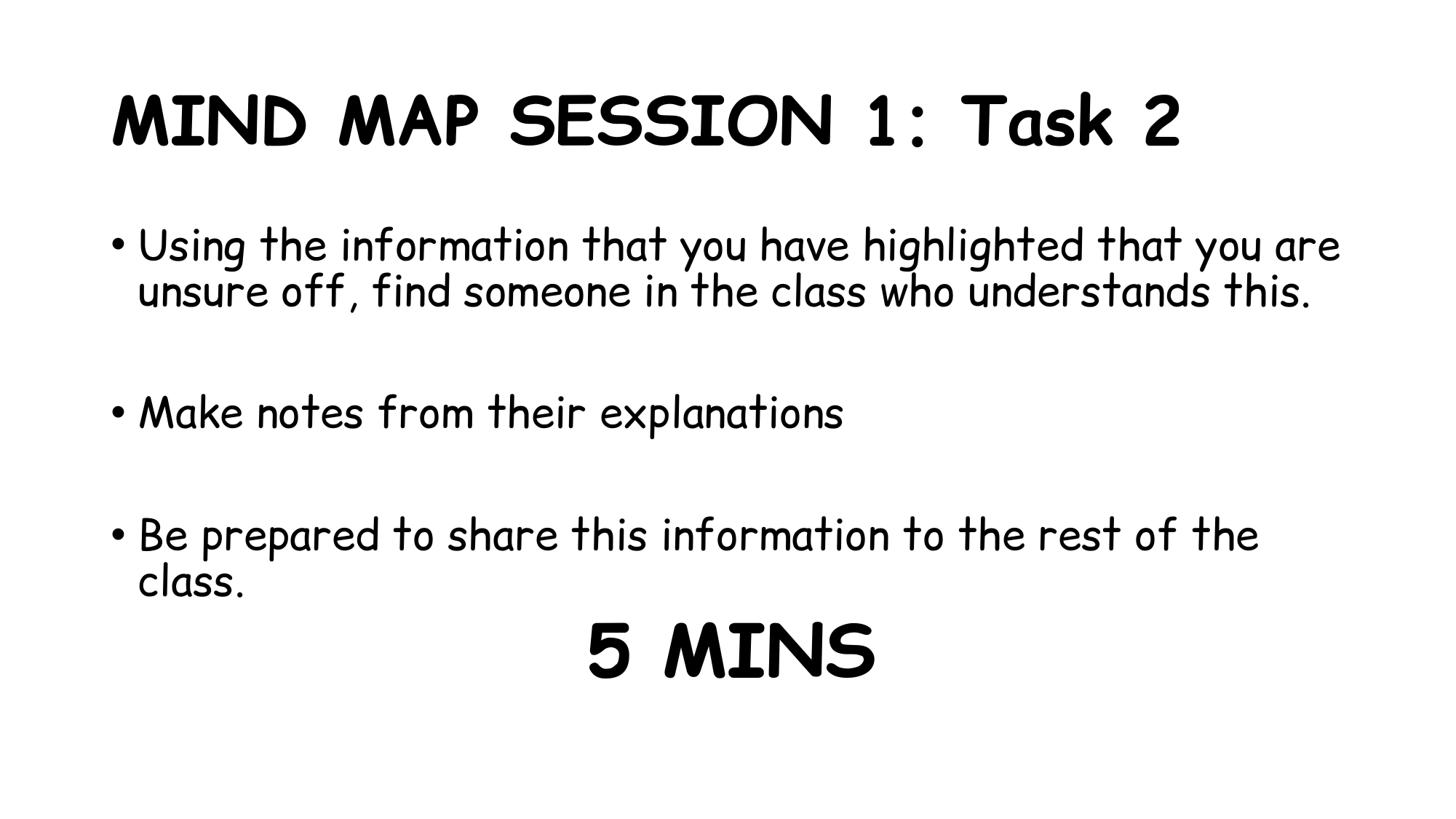

# MIND MAP SESSION 1: Task 2
Using the information that you have highlighted that you are unsure off, find someone in the class who understands this.

Make notes from their explanations

Be prepared to share this information to the rest of the class.

5 MINS